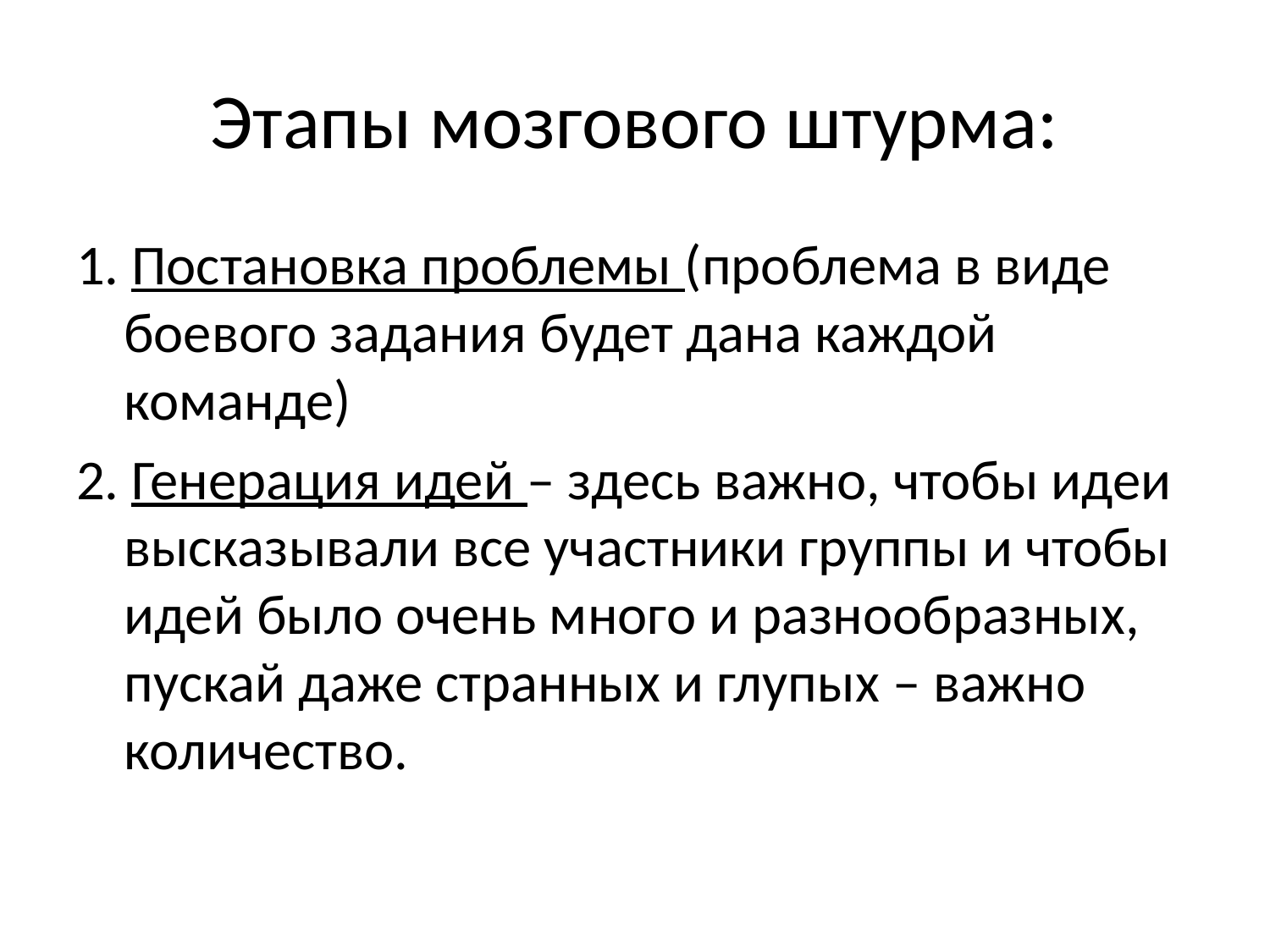

# Этапы мозгового штурма:
1. Постановка проблемы (проблема в виде боевого задания будет дана каждой команде)
2. Генерация идей – здесь важно, чтобы идеи высказывали все участники группы и чтобы идей было очень много и разнообразных, пускай даже странных и глупых – важно количество.